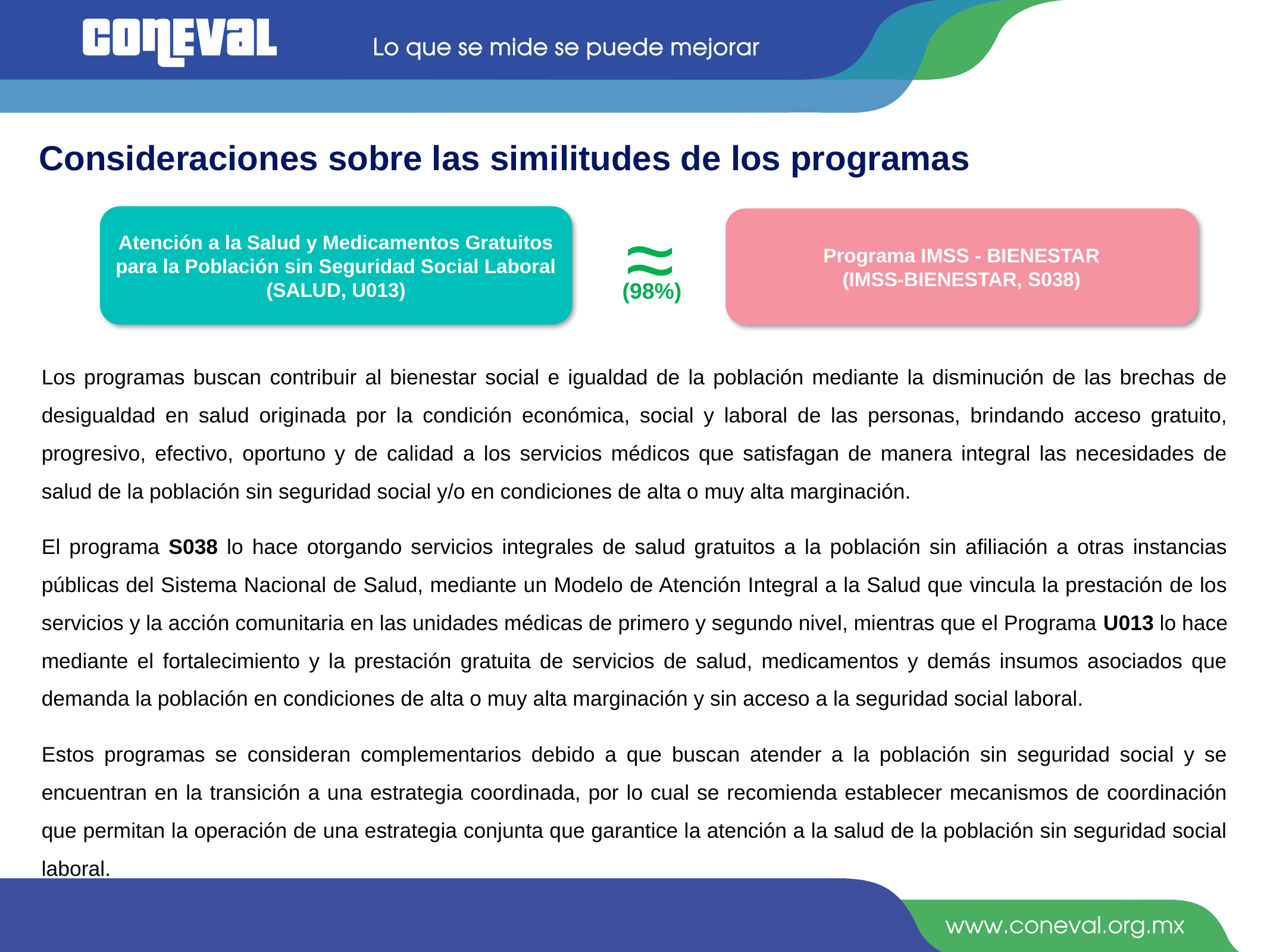

Consideraciones sobre las similitudes de los programas

≈
Atención a la Salud y Medicamentos Gratuitos para la Población sin Seguridad Social Laboral
(SALUD, U013)
Programa IMSS - BIENESTAR
(IMSS-BIENESTAR, S038)
(98%)
Los programas buscan contribuir al bienestar social e igualdad de la población mediante la disminución de las brechas de desigualdad en salud originada por la condición económica, social y laboral de las personas, brindando acceso gratuito, progresivo, efectivo, oportuno y de calidad a los servicios médicos que satisfagan de manera integral las necesidades de salud de la población sin seguridad social y/o en condiciones de alta o muy alta marginación.

El programa S038 lo hace otorgando servicios integrales de salud gratuitos a la población sin afiliación a otras instancias públicas del Sistema Nacional de Salud, mediante un Modelo de Atención Integral a la Salud que vincula la prestación de los servicios y la acción comunitaria en las unidades médicas de primero y segundo nivel, mientras que el Programa U013 lo hace mediante el fortalecimiento y la prestación gratuita de servicios de salud, medicamentos y demás insumos asociados que demanda la población en condiciones de alta o muy alta marginación y sin acceso a la seguridad social laboral.

Estos programas se consideran complementarios debido a que buscan atender a la población sin seguridad social y se encuentran en la transición a una estrategia coordinada, por lo cual se recomienda establecer mecanismos de coordinación que permitan la operación de una estrategia conjunta que garantice la atención a la salud de la población sin seguridad social laboral.